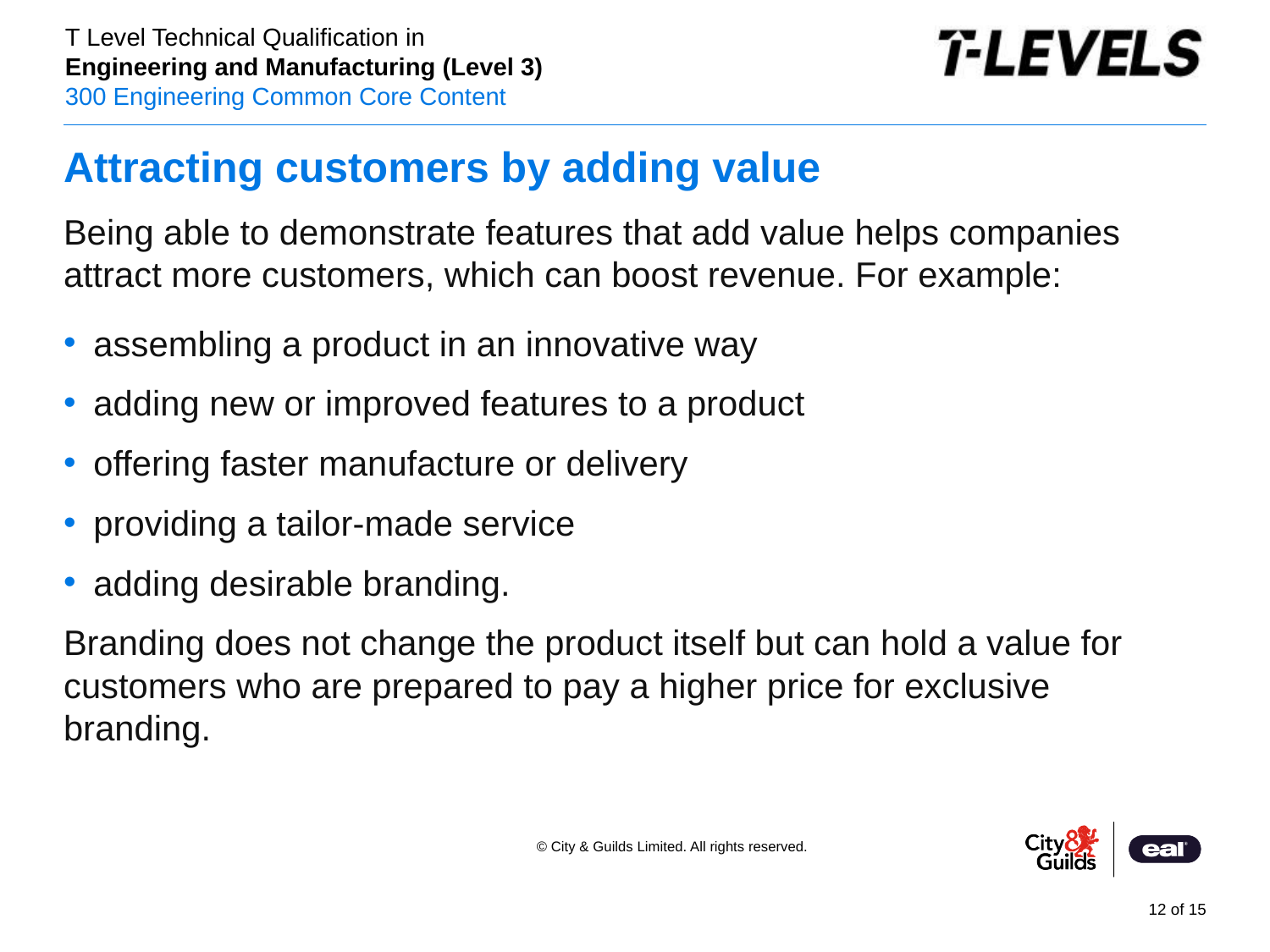

# Attracting customers by adding value
Being able to demonstrate features that add value helps companies attract more customers, which can boost revenue. For example:
assembling a product in an innovative way
adding new or improved features to a product
offering faster manufacture or delivery
providing a tailor-made service
adding desirable branding.
Branding does not change the product itself but can hold a value for customers who are prepared to pay a higher price for exclusive branding.